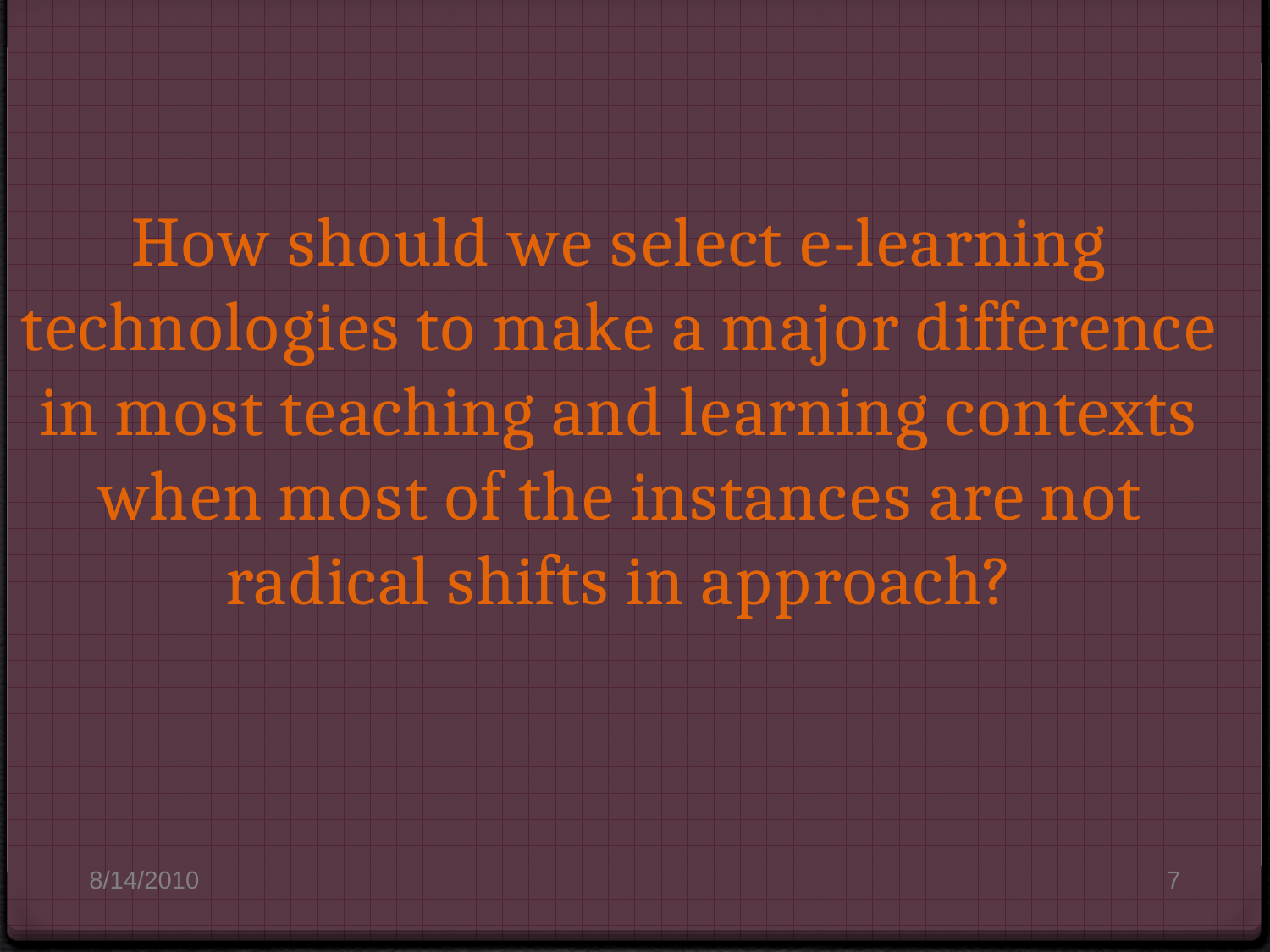

# How should we select e-learning technologies to make a major difference in most teaching and learning contexts when most of the instances are not radical shifts in approach?
8/14/2010

7